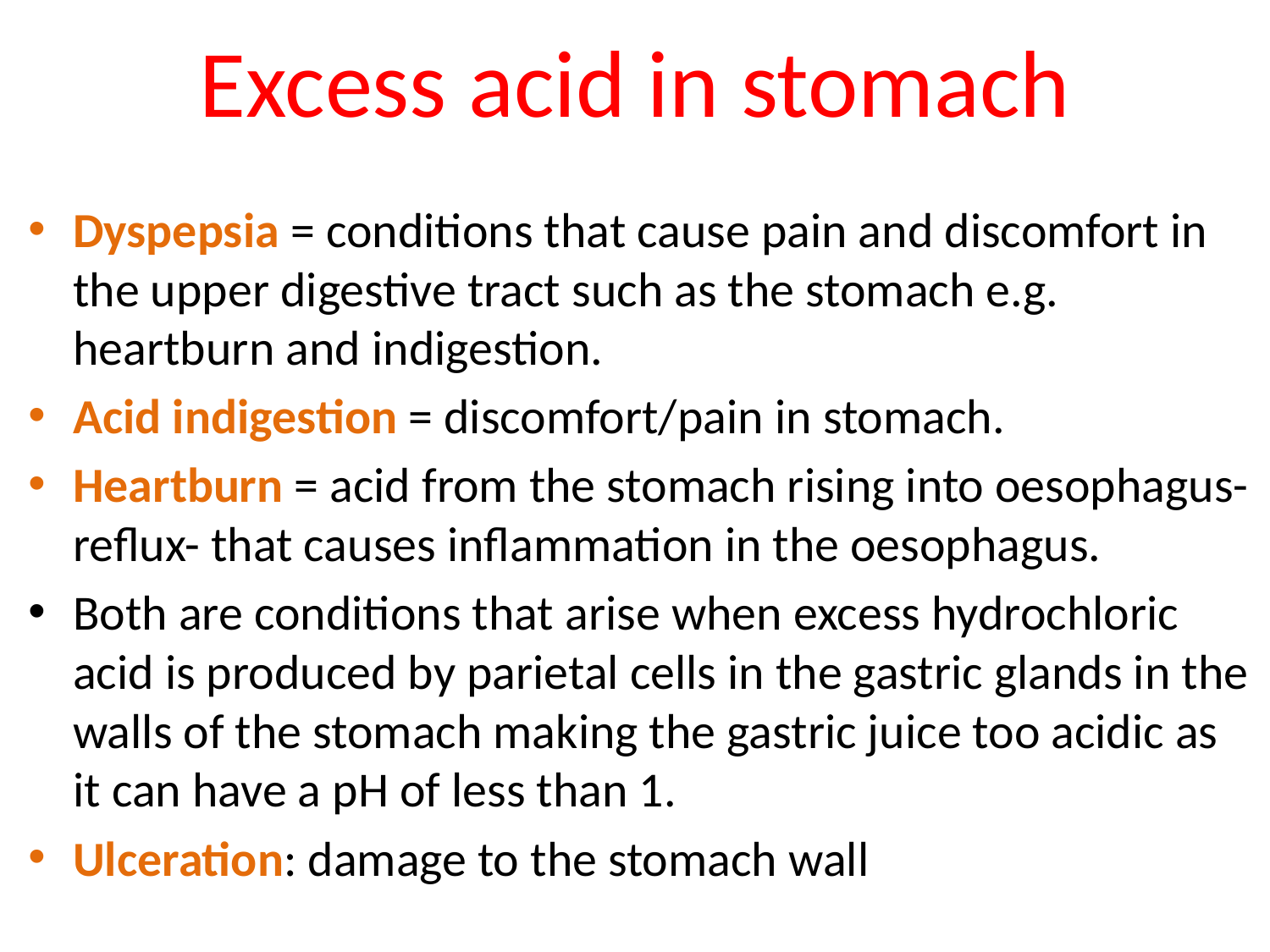

# Excess acid in stomach
Dyspepsia = conditions that cause pain and discomfort in the upper digestive tract such as the stomach e.g. heartburn and indigestion.
Acid indigestion = discomfort/pain in stomach.
Heartburn = acid from the stomach rising into oesophagus- reflux- that causes inflammation in the oesophagus.
Both are conditions that arise when excess hydrochloric acid is produced by parietal cells in the gastric glands in the walls of the stomach making the gastric juice too acidic as it can have a pH of less than 1.
Ulceration: damage to the stomach wall